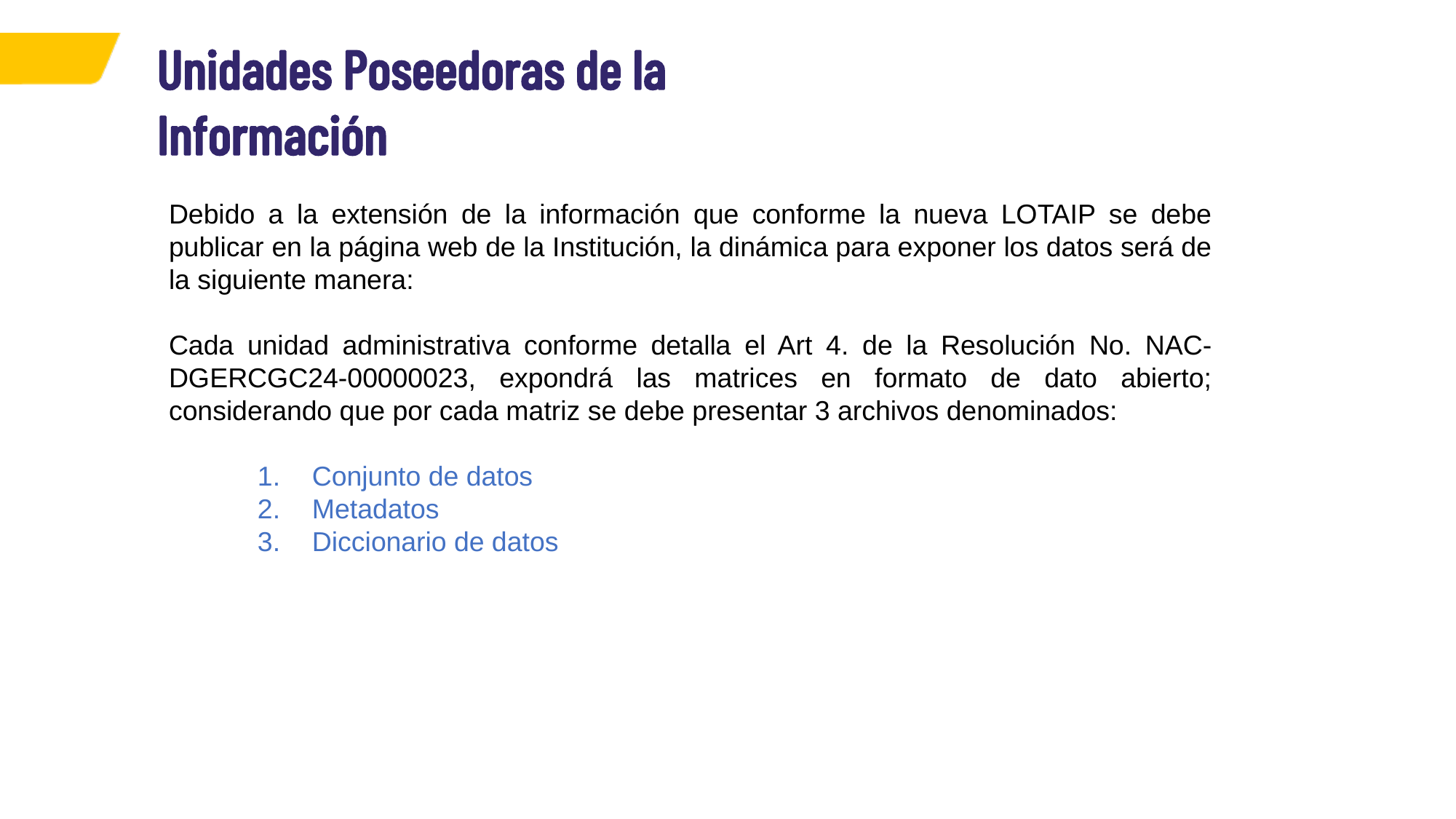

Unidades Poseedoras de la Información
Debido a la extensión de la información que conforme la nueva LOTAIP se debe publicar en la página web de la Institución, la dinámica para exponer los datos será de la siguiente manera:

Cada unidad administrativa conforme detalla el Art 4. de la Resolución No. NAC-DGERCGC24-00000023, expondrá las matrices en formato de dato abierto; considerando que por cada matriz se debe presentar 3 archivos denominados:

Conjunto de datos
Metadatos
Diccionario de datos